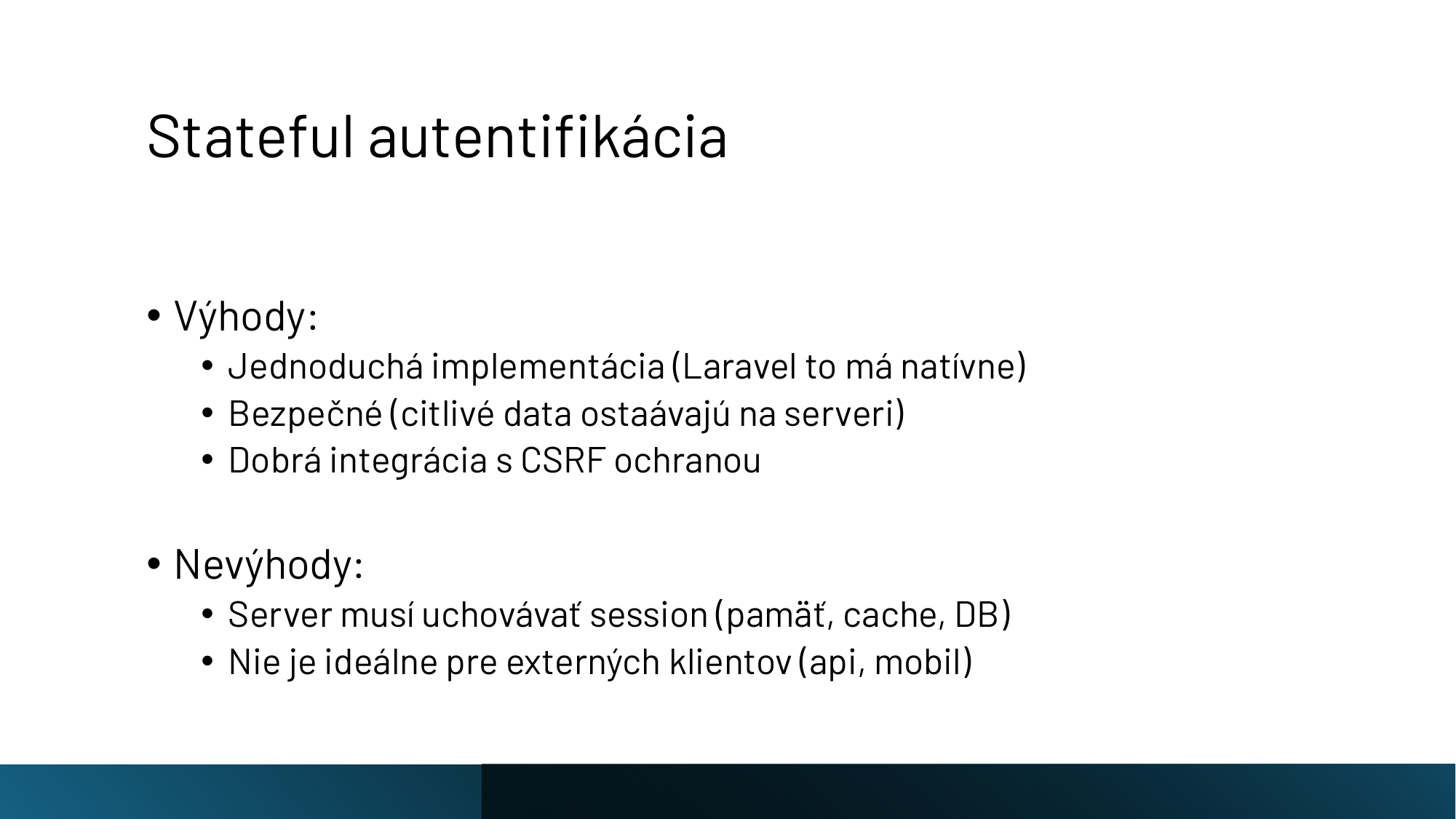

# Stateful autentifikácia
Výhody:
Jednoduchá implementácia (Laravel to má natívne)
Bezpečné (citlivé data ostaávajú na serveri)
Dobrá integrácia s CSRF ochranou

Nevýhody:
Server musí uchovávať session (pamäť, cache, DB)
Nie je ideálne pre externých klientov (api, mobil)